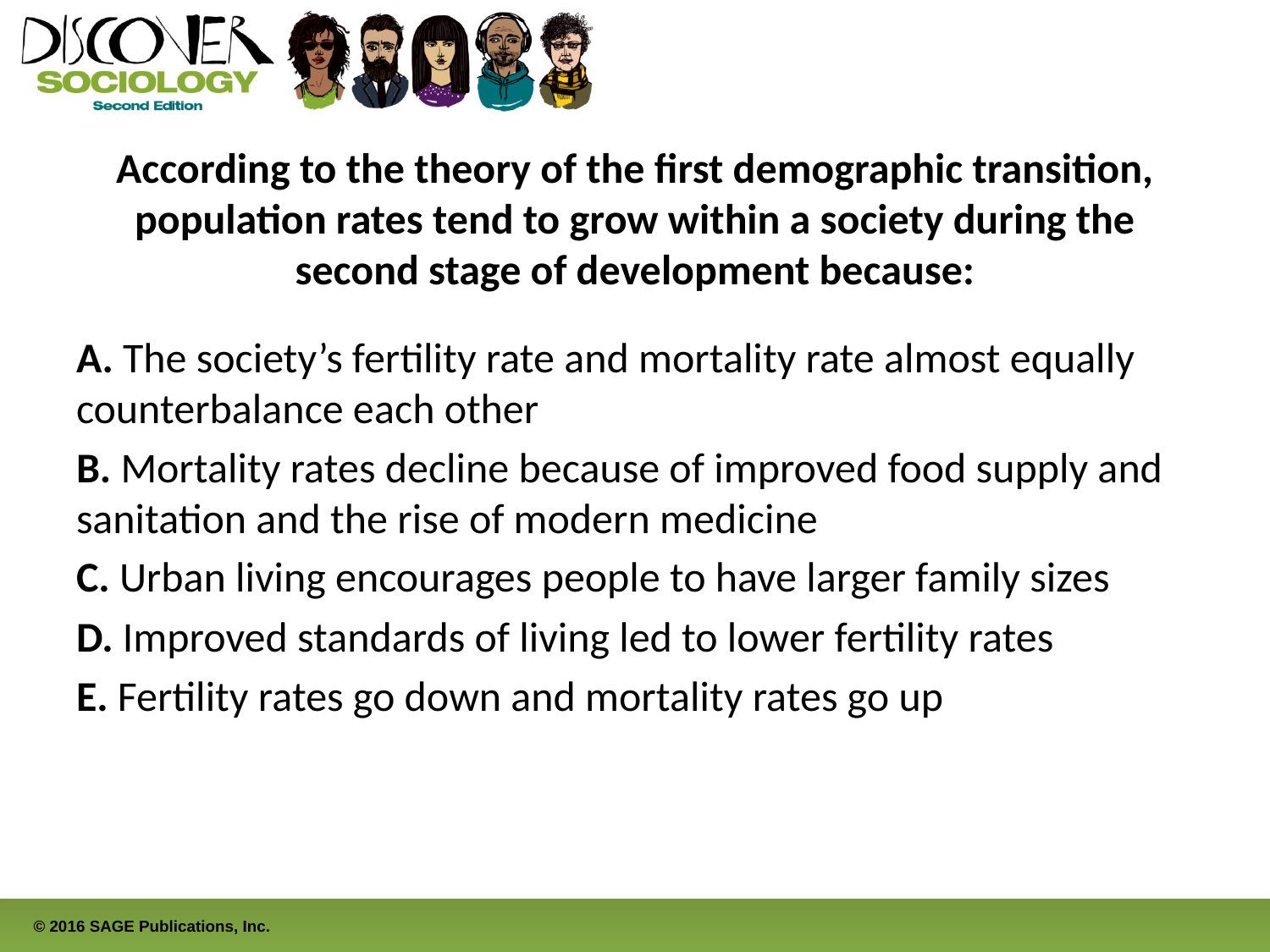

# According to the theory of the first demographic transition, population rates tend to grow within a society during the second stage of development because:
A. The society’s fertility rate and mortality rate almost equally counterbalance each other
B. Mortality rates decline because of improved food supply and sanitation and the rise of modern medicine
C. Urban living encourages people to have larger family sizes
D. Improved standards of living led to lower fertility rates
E. Fertility rates go down and mortality rates go up